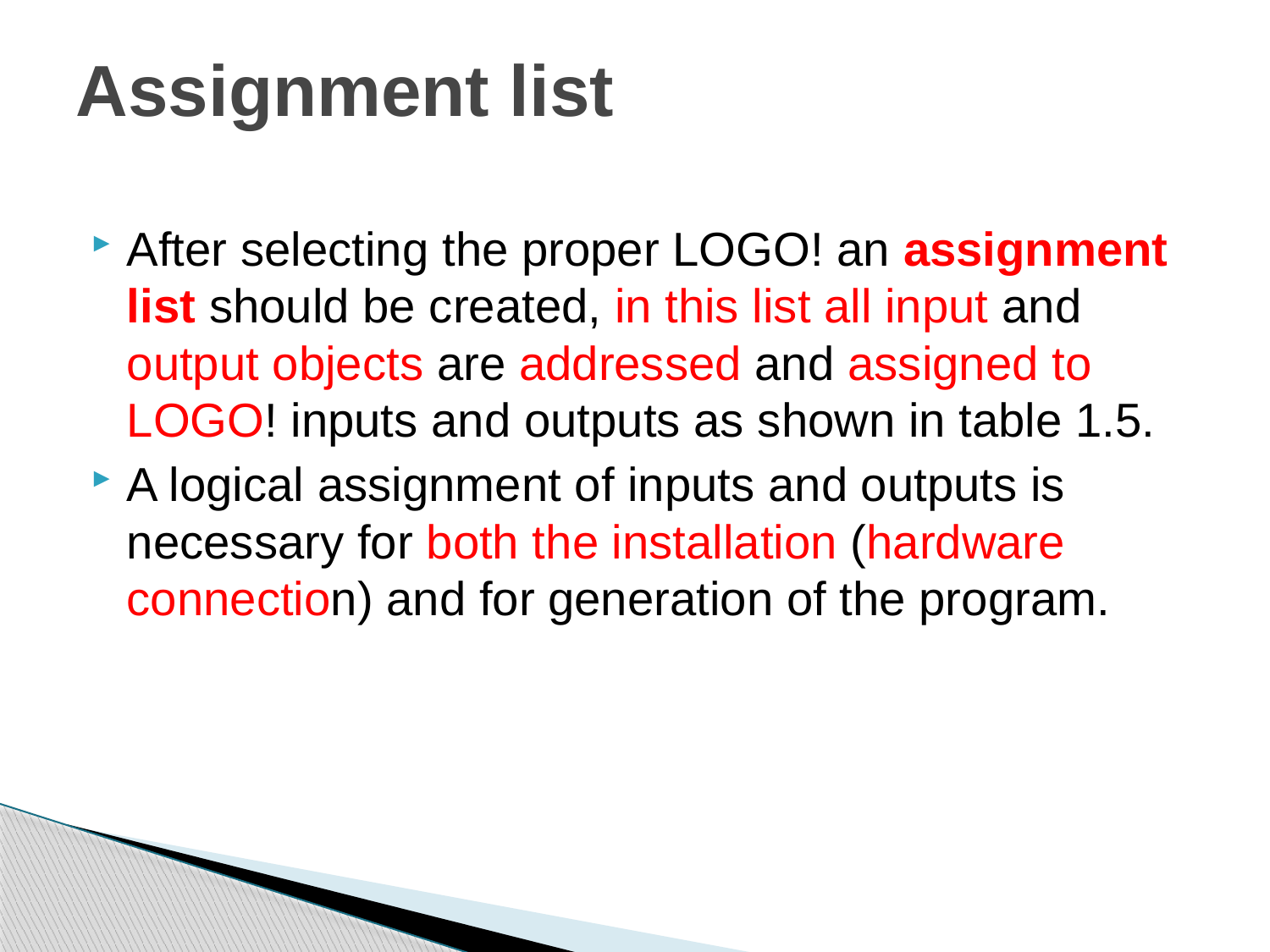

# Assignment list

After selecting the proper LOGO! an assignment list should be created, in this list all input and output objects are addressed and assigned to LOGO! inputs and outputs as shown in table 1.5.
A logical assignment of inputs and outputs is necessary for both the installation (hardware connection) and for generation of the program.